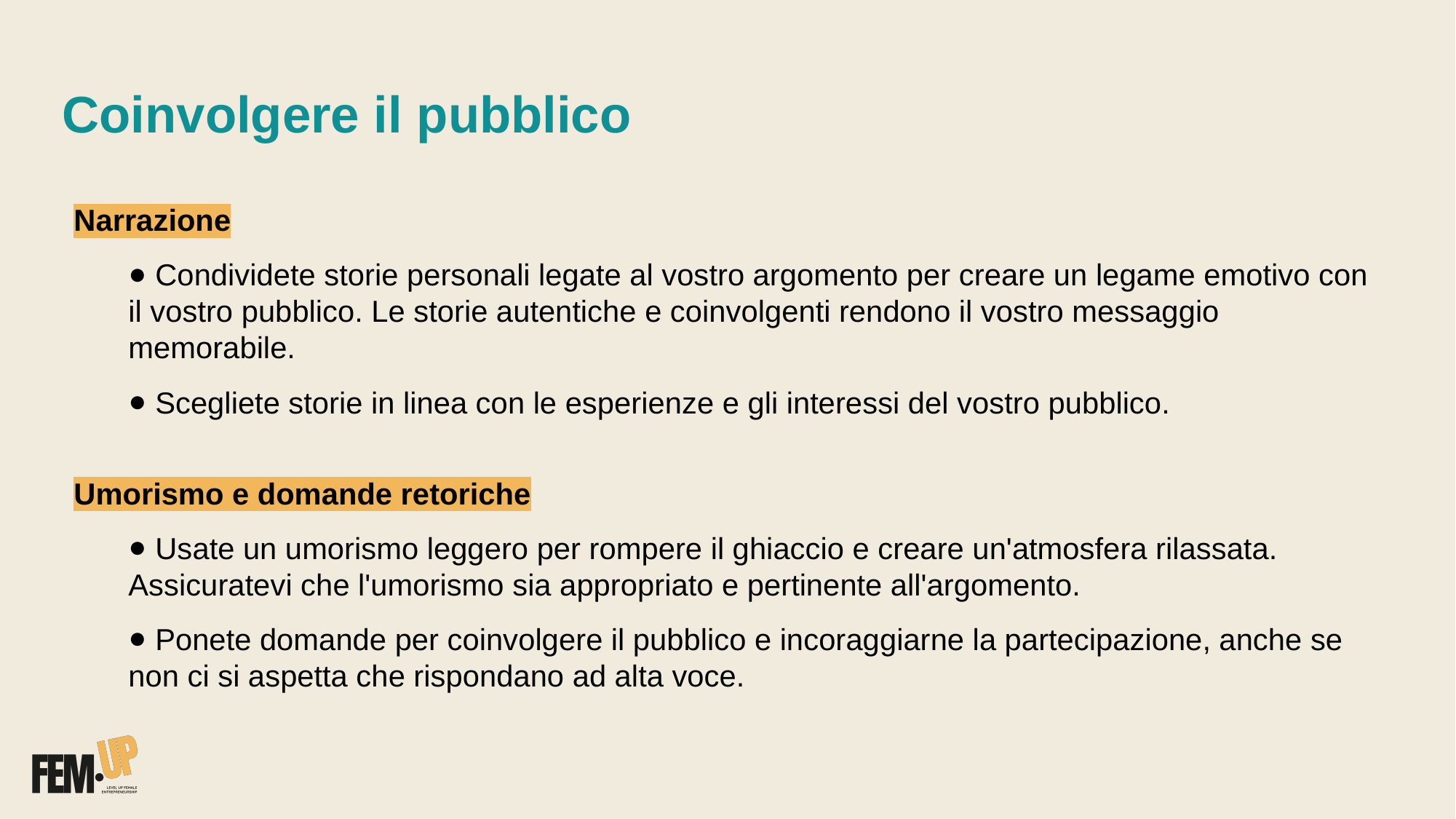

# Coinvolgere il pubblico
Narrazione
 Condividete storie personali legate al vostro argomento per creare un legame emotivo con il vostro pubblico. Le storie autentiche e coinvolgenti rendono il vostro messaggio memorabile.
 Scegliete storie in linea con le esperienze e gli interessi del vostro pubblico.

Umorismo e domande retoriche
 Usate un umorismo leggero per rompere il ghiaccio e creare un'atmosfera rilassata. Assicuratevi che l'umorismo sia appropriato e pertinente all'argomento.
 Ponete domande per coinvolgere il pubblico e incoraggiarne la partecipazione, anche se non ci si aspetta che rispondano ad alta voce.